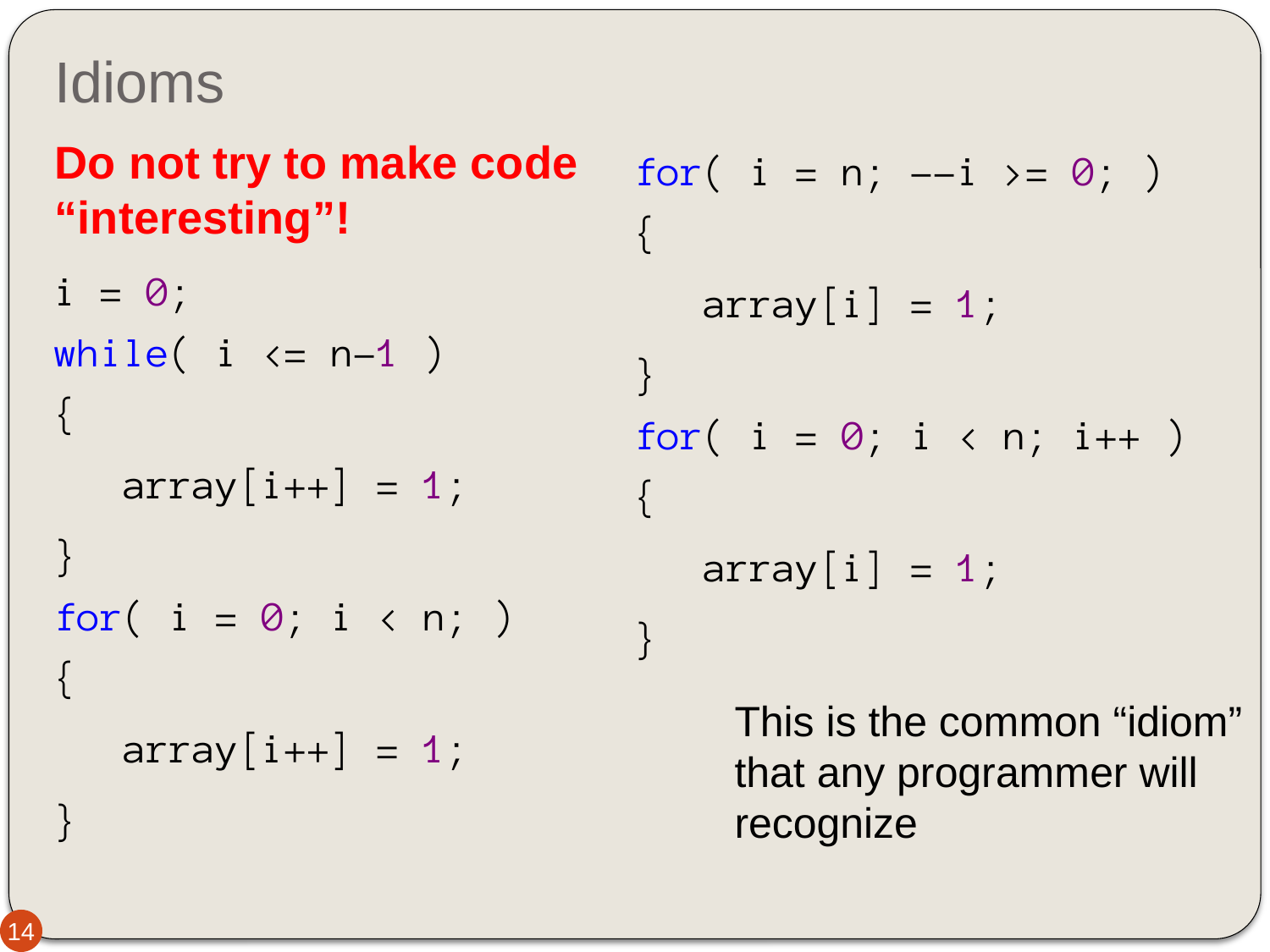

# Idioms
Do not try to make code “interesting”!
i = 0;
while( i <= n-1 )
{
   array[i++] = 1;
}
for( i = 0; i < n; )
{
   array[i++] = 1;
}
for( i = n; --i >= 0; )
{
   array[i] = 1;
}
for( i = 0; i < n; i++ )
{
   array[i] = 1;
}
This is the common “idiom” that any programmer will recognize
14
14